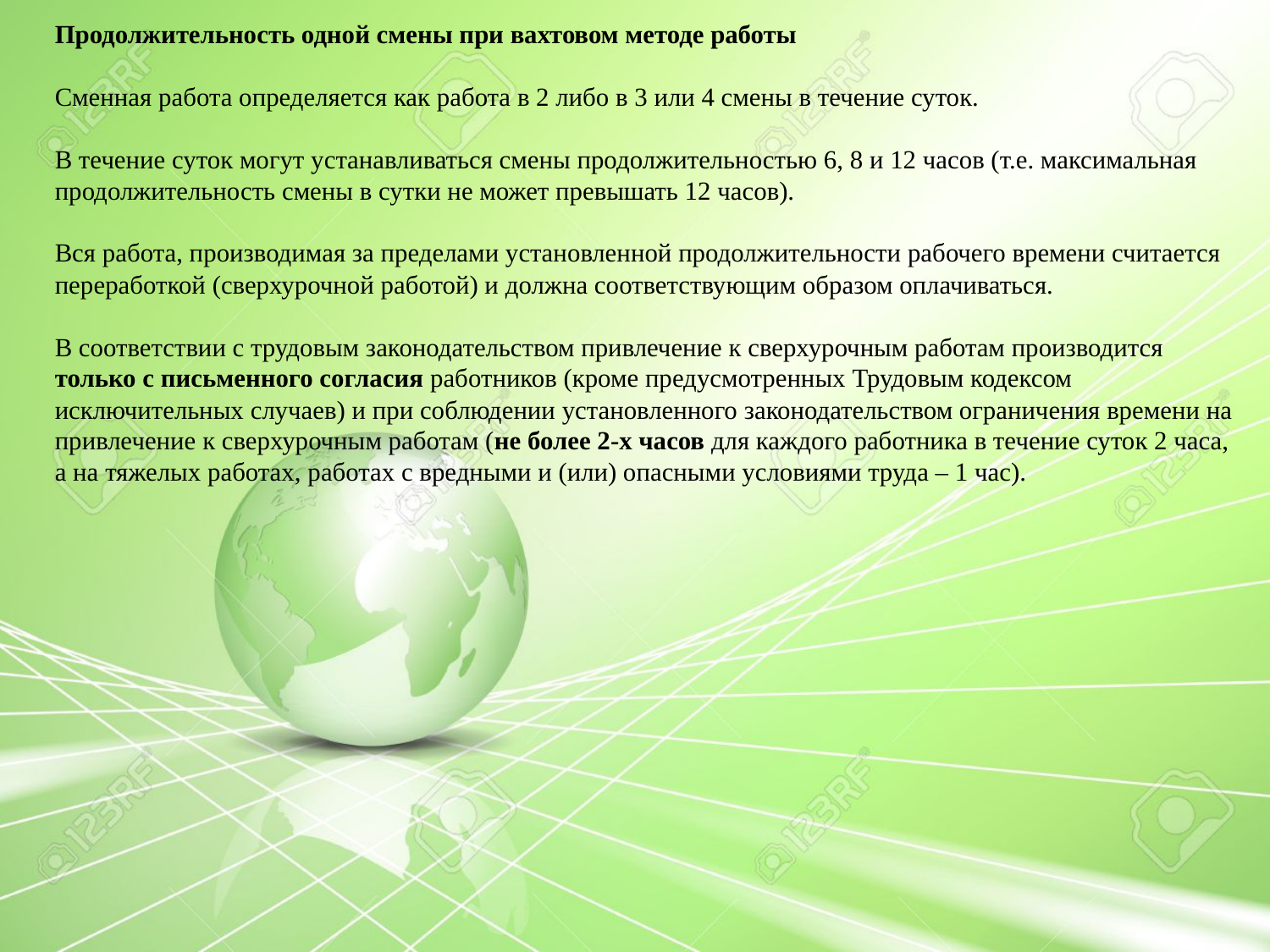

Продолжительность одной смены при вахтовом методе работы

Сменная работа определяется как работа в 2 либо в 3 или 4 смены в течение суток.

В течение суток могут устанавливаться смены продолжительностью 6, 8 и 12 часов (т.е. максимальная продолжительность смены в сутки не может превышать 12 часов).

Вся работа, производимая за пределами установленной продолжительности рабочего времени считается переработкой (сверхурочной работой) и должна соответствующим образом оплачиваться.

В соответствии с трудовым законодательством привлечение к сверхурочным работам производится только с письменного согласия работников (кроме предусмотренных Трудовым кодексом исключительных случаев) и при соблюдении установленного законодательством ограничения времени на привлечение к сверхурочным работам (не более 2-х часов для каждого работника в течение суток 2 часа, а на тяжелых работах, работах с вредными и (или) опасными условиями труда – 1 час).